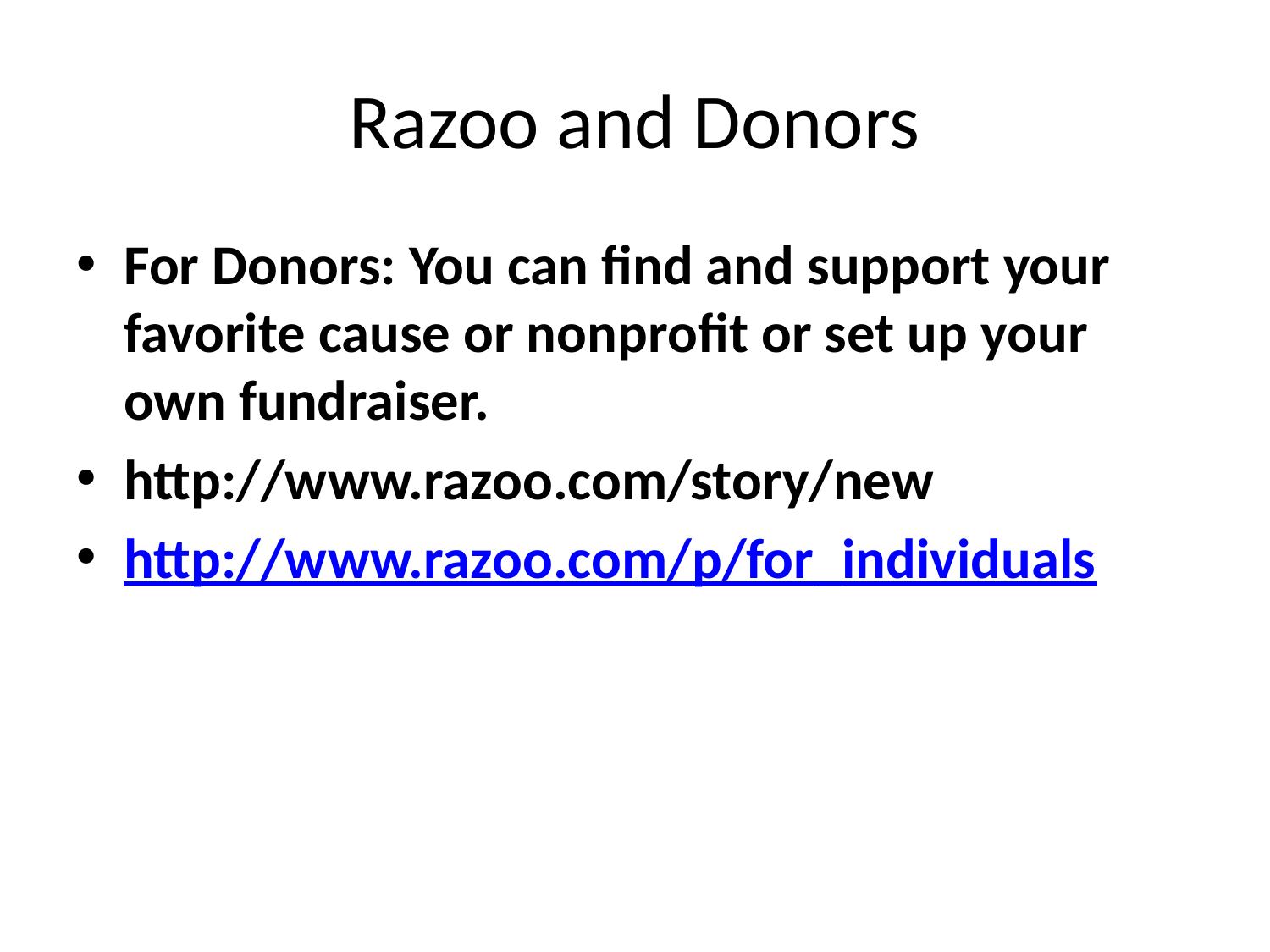

# Razoo and Donors
For Donors: You can find and support your favorite cause or nonprofit or set up your own fundraiser.
http://www.razoo.com/story/new
http://www.razoo.com/p/for_individuals